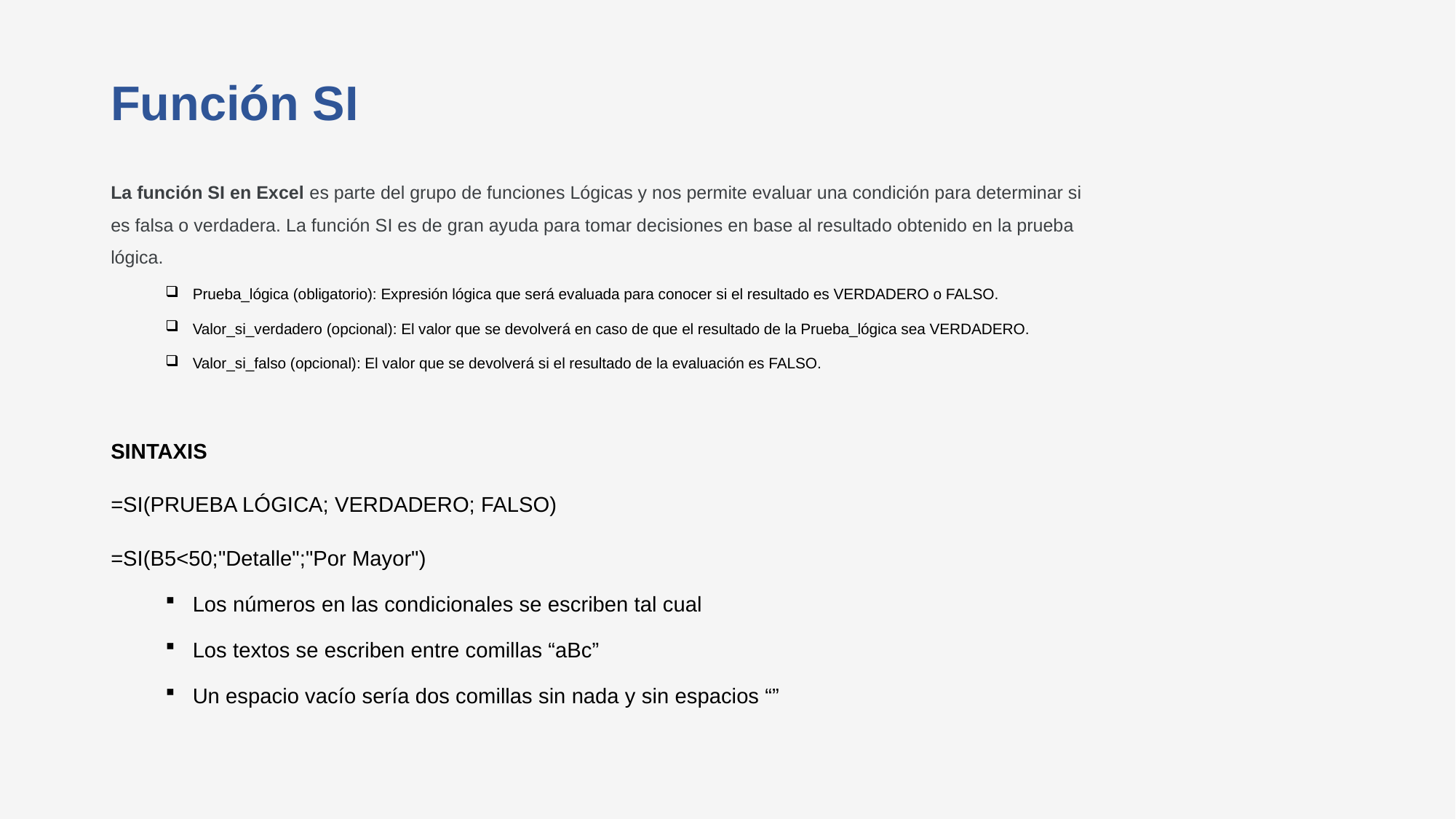

# Función SI
La función SI en Excel es parte del grupo de funciones Lógicas y nos permite evaluar una condición para determinar si es falsa o verdadera. La función SI es de gran ayuda para tomar decisiones en base al resultado obtenido en la prueba lógica.
Prueba_lógica (obligatorio): Expresión lógica que será evaluada para conocer si el resultado es VERDADERO o FALSO.
Valor_si_verdadero (opcional): El valor que se devolverá en caso de que el resultado de la Prueba_lógica sea VERDADERO.
Valor_si_falso (opcional): El valor que se devolverá si el resultado de la evaluación es FALSO.

SINTAXIS
=SI(PRUEBA LÓGICA; VERDADERO; FALSO)
=SI(B5<50;"Detalle";"Por Mayor")
Los números en las condicionales se escriben tal cual
Los textos se escriben entre comillas “aBc”
Un espacio vacío sería dos comillas sin nada y sin espacios “”